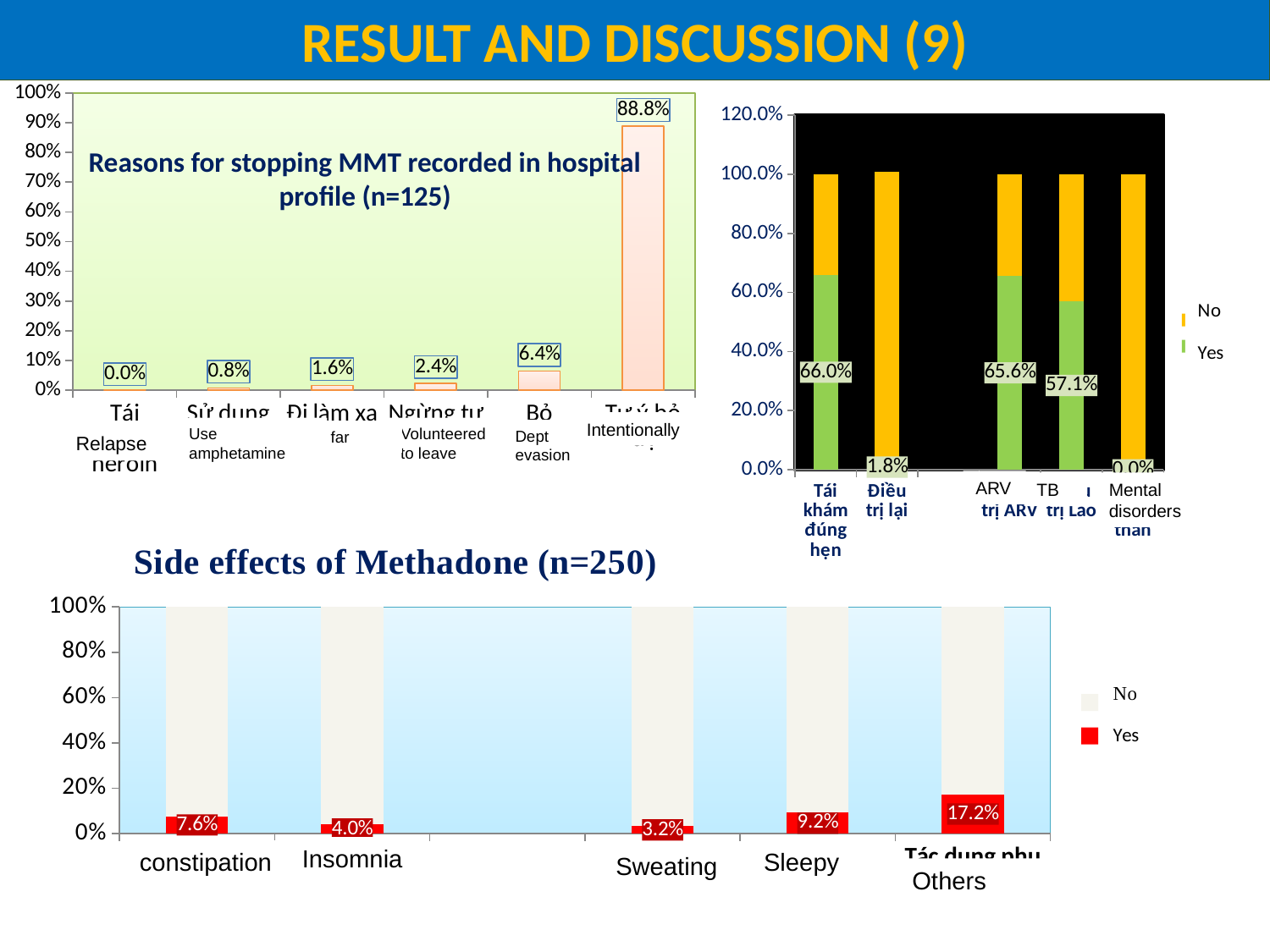

RESULT AND DISCUSSION (9)

### Chart

| Category |  |
|---|---|
| Tái nghiện heroin | 0.0 |
| Sử dụng MT đá | 0.008000000000000023 |
| Đi làm xa | 0.01600000000000002 |
| Ngừng tự nguyện | 0.024 |
| Bỏ trốn/nợ | 0.06400000000000011 |
| Tự ý bỏ trị | 0.888 |

### Chart

| Category | Có | Không |
|---|---|---|
| Tái khám đúng hẹn | 0.6600000000000023 | 0.34 |
| Điều trị lại | 0.018 | 0.992 |
|  | None | None |
| Điều trị ARV | 0.6560000000000022 | 0.3440000000000001 |
| Điều trị Lao | 0.571 | 0.4290000000000004 |
| Điều trị loạn thần | 0.0 | 1.0 |
Reasons for stopping MMT recorded in hospital profile (n=125)
Intentionally
Use amphetamine
Volunteered to leave
Dept evasion
Work far
Relapse

ARV
TB
Mental disorders

### Chart

| Category | Có | Không |
|---|---|---|
| Táo bón | 0.076 | 0.924 |
| Mất ngủ | 0.04000000000000002 | 0.9600000000000006 |
|  | None | None |
| Vã mồ hôi | 0.03200000000000004 | 0.9680000000000006 |
| Buồn ngủ | 0.09200000000000003 | 0.908 |
| Tác dụng phụ khác | 0.17200000000000001 | 0.8280000000000006 |
Insomnia
Sleepy
constipation
Sweating
Others